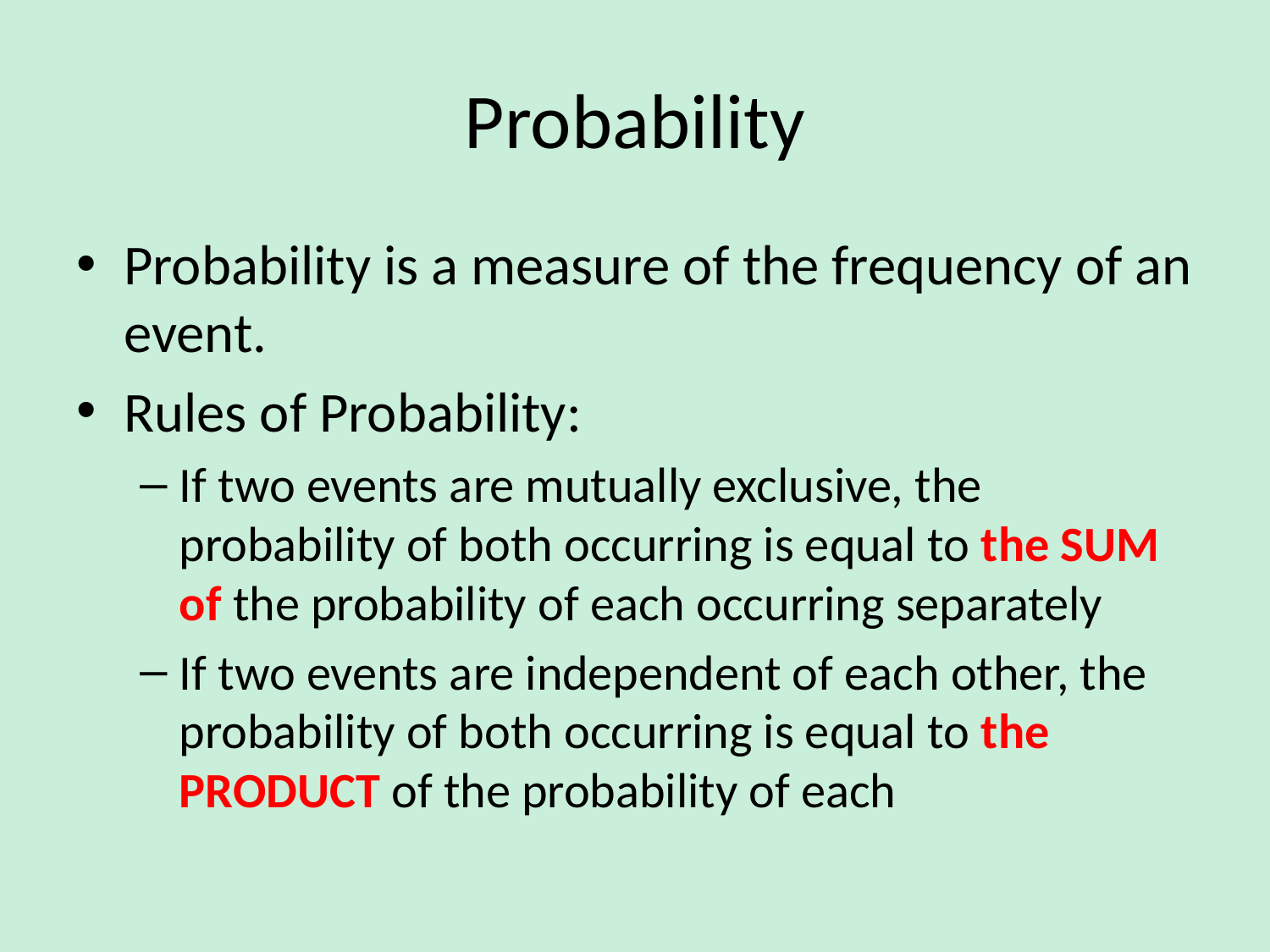

# Probability
Probability is a measure of the frequency of an event.
Rules of Probability:
If two events are mutually exclusive, the probability of both occurring is equal to the SUM of the probability of each occurring separately
If two events are independent of each other, the probability of both occurring is equal to the PRODUCT of the probability of each